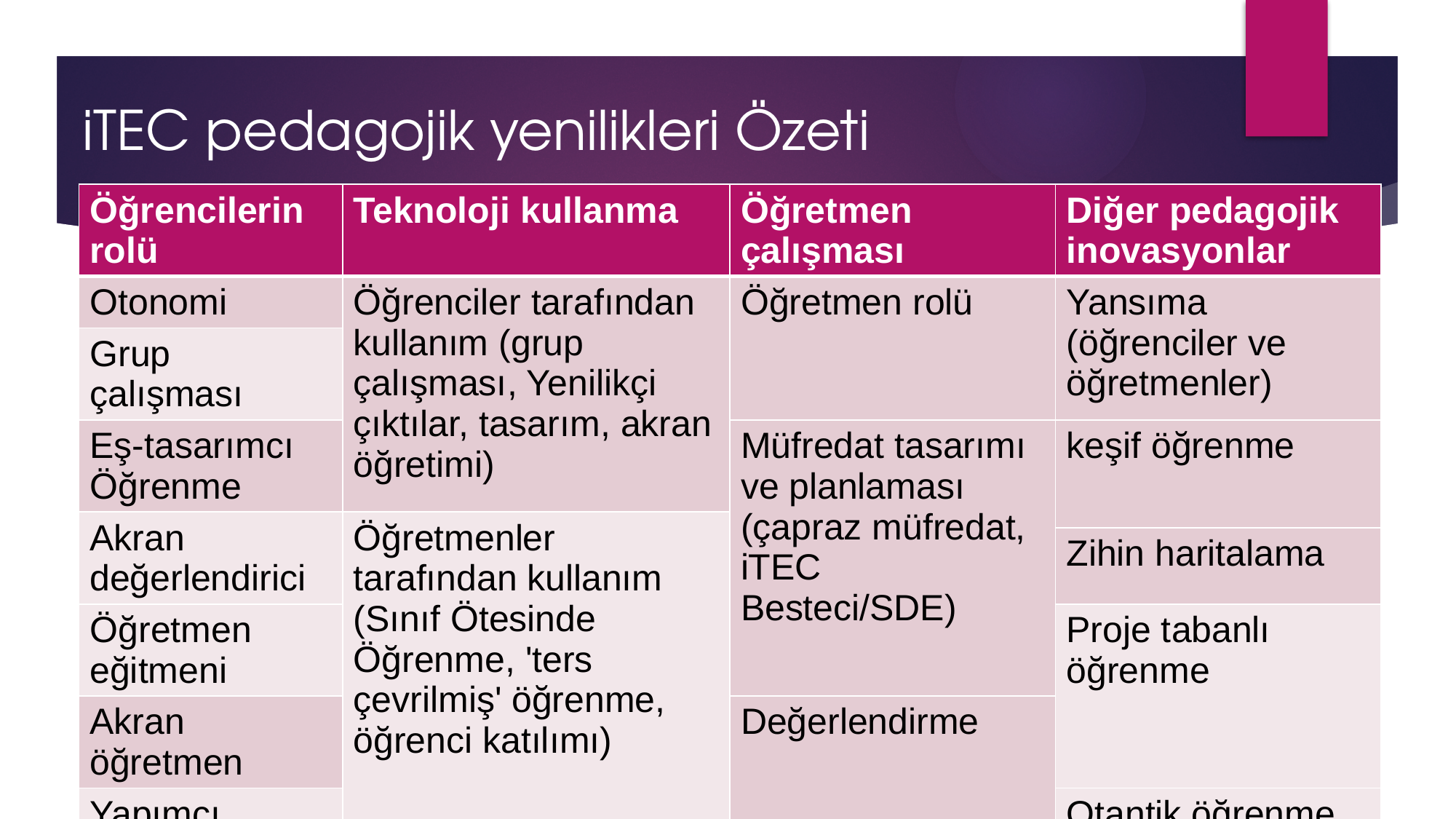

# iTEC pedagojik yenilikleri Özeti
| Öğrencilerin rolü | Teknoloji kullanma | Öğretmen çalışması | Diğer pedagojik inovasyonlar |
| --- | --- | --- | --- |
| Otonomi | Öğrenciler tarafından kullanım (grup çalışması, Yenilikçi çıktılar, tasarım, akran öğretimi) | Öğretmen rolü | Yansıma (öğrenciler ve öğretmenler) |
| Grup çalışması |  |  |  |
| Eş-tasarımcı Öğrenme |  | Müfredat tasarımı ve planlaması (çapraz müfredat, iTEC Besteci/SDE) | keşif öğrenme |
| Akran değerlendirici | Öğretmenler tarafından kullanım (Sınıf Ötesinde Öğrenme, 'ters çevrilmiş' öğrenme, öğrenci katılımı) |  |  |
|  |  |  | Zihin haritalama |
| Öğretmen eğitmeni |  |  | Proje tabanlı öğrenme |
| Akran öğretmen |  | Değerlendirme |  |
| Yapımcı |  |  | Otantik öğrenme |